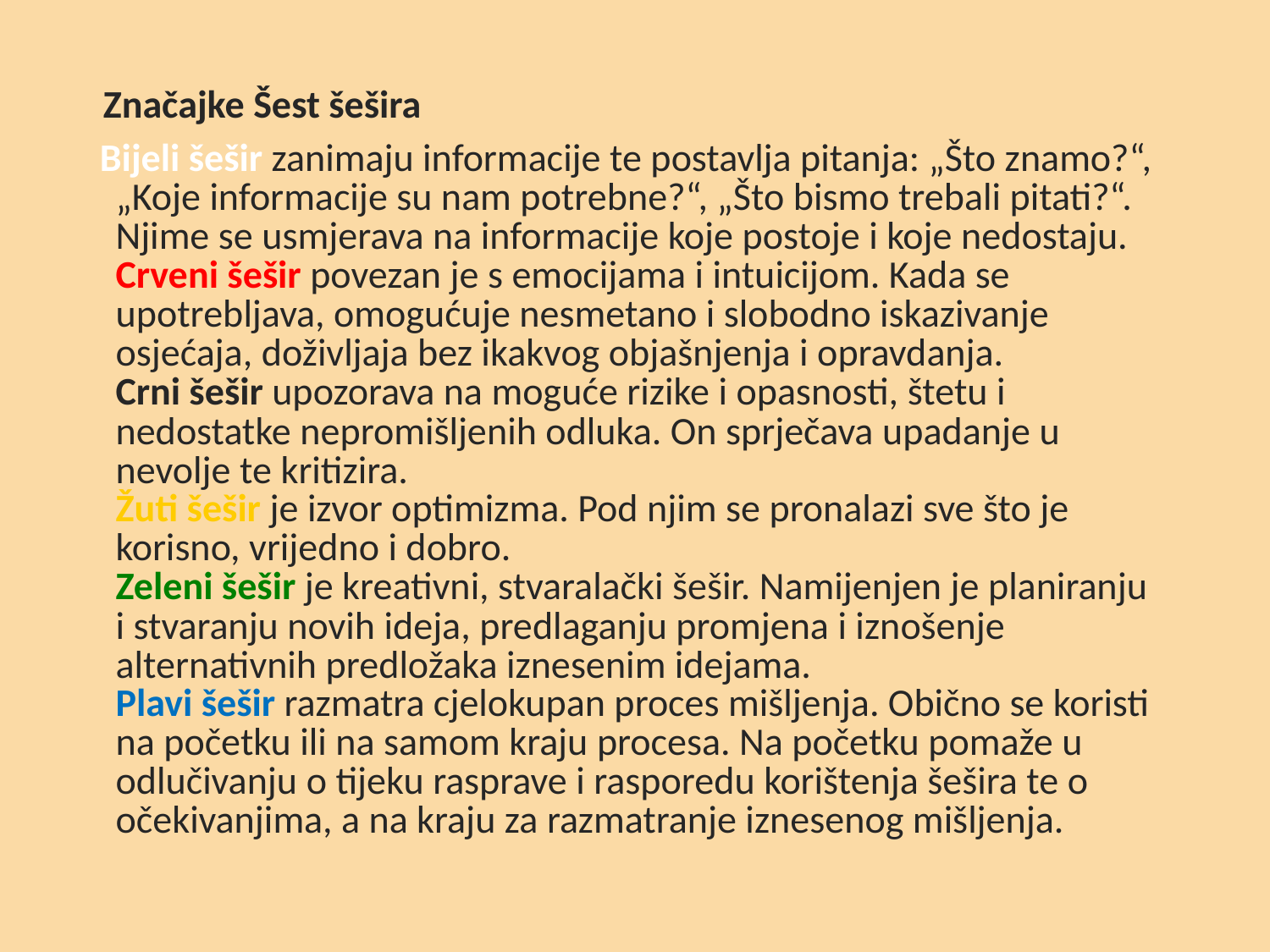

Značajke Šest šešira
   Bijeli šešir zanimaju informacije te postavlja pitanja: „Što znamo?“, „Koje informacije su nam potrebne?“, „Što bismo trebali pitati?“. Njime se usmjerava na informacije koje postoje i koje nedostaju.
Crveni šešir povezan je s emocijama i intuicijom. Kada se upotrebljava, omogućuje nesmetano i slobodno iskazivanje osjećaja, doživljaja bez ikakvog objašnjenja i opravdanja.
Crni šešir upozorava na moguće rizike i opasnosti, štetu i nedostatke nepromišljenih odluka. On sprječava upadanje u nevolje te kritizira.
Žuti šešir je izvor optimizma. Pod njim se pronalazi sve što je korisno, vrijedno i dobro.
Zeleni šešir je kreativni, stvaralački šešir. Namijenjen je planiranju i stvaranju novih ideja, predlaganju promjena i iznošenje alternativnih predložaka iznesenim idejama.
Plavi šešir razmatra cjelokupan proces mišljenja. Obično se koristi na početku ili na samom kraju procesa. Na početku pomaže u odlučivanju o tijeku rasprave i rasporedu korištenja šešira te o očekivanjima, a na kraju za razmatranje iznesenog mišljenja.